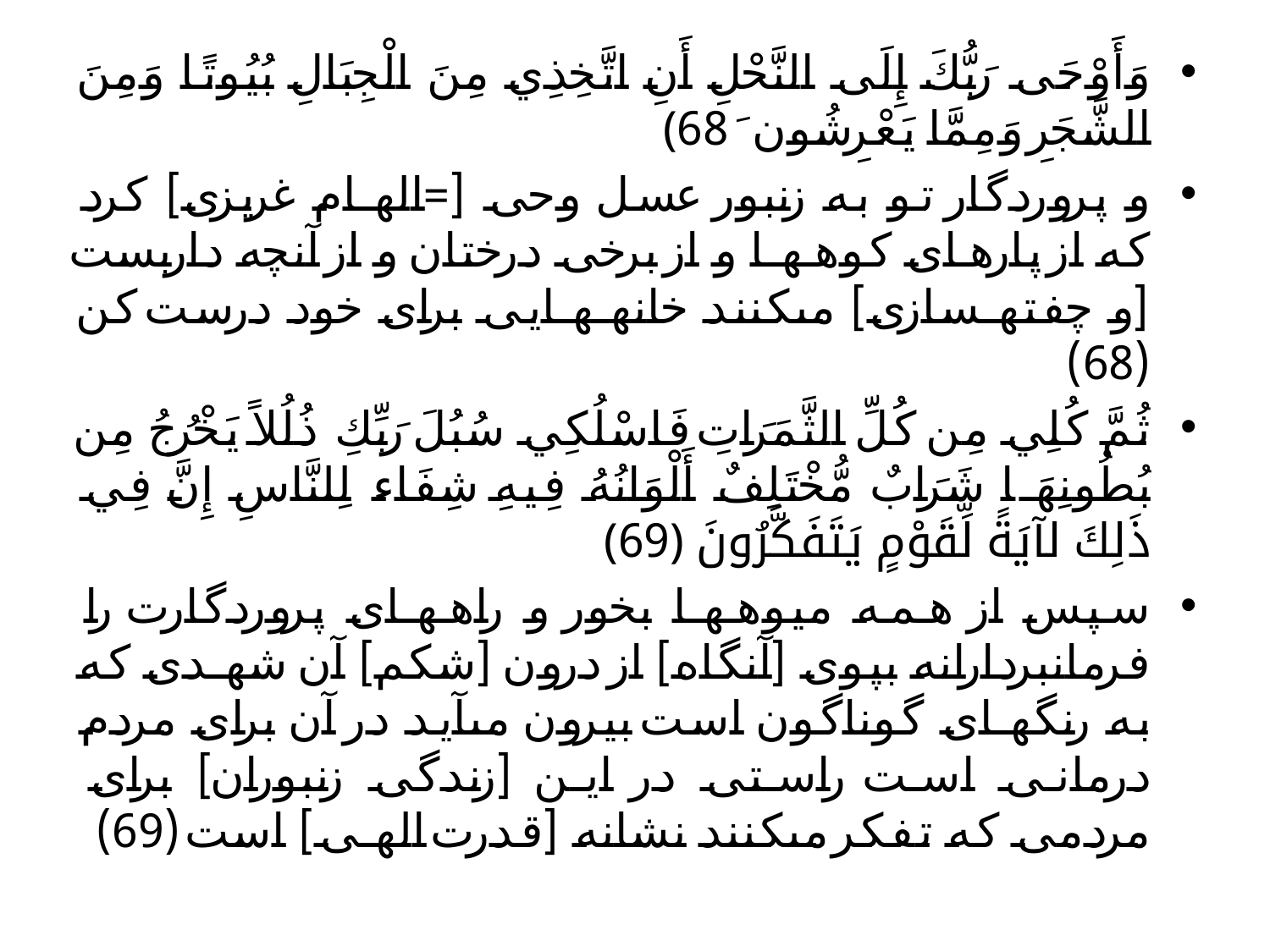

وَأَوْحَى رَبُّكَ إِلَى النَّحْلِ أَنِ اتَّخِذِي مِنَ الْجِبَالِ بُيُوتًا وَمِنَ الشَّجَرِ وَمِمَّا يَعْرِشُونَ ﴿68﴾
و پروردگار تو به زنبور عسل وحى [=الهام غريزى] كرد كه از پاره‏اى كوهها و از برخى درختان و از آنچه داربست [و چفته‏سازى] مى‏كنند خانه‏هايى براى خود درست كن (68)
ثُمَّ كُلِي مِن كُلِّ الثَّمَرَاتِ فَاسْلُكِي سُبُلَ رَبِّكِ ذُلُلاً يَخْرُجُ مِن بُطُونِهَا شَرَابٌ مُّخْتَلِفٌ أَلْوَانُهُ فِيهِ شِفَاء لِلنَّاسِ إِنَّ فِي ذَلِكَ لآيَةً لِّقَوْمٍ يَتَفَكَّرُونَ ﴿69﴾
سپس از همه ميوه‏ها بخور و راههاى پروردگارت را فرمانبردارانه بپوى [آنگاه] از درون [شكم] آن شهدى كه به رنگهاى گوناگون است بيرون مى‏آيد در آن براى مردم درمانى است راستى در اين [زندگى زنبوران] براى مردمى كه تفكر مى‏كنند نشانه [قدرت الهى] است (69)